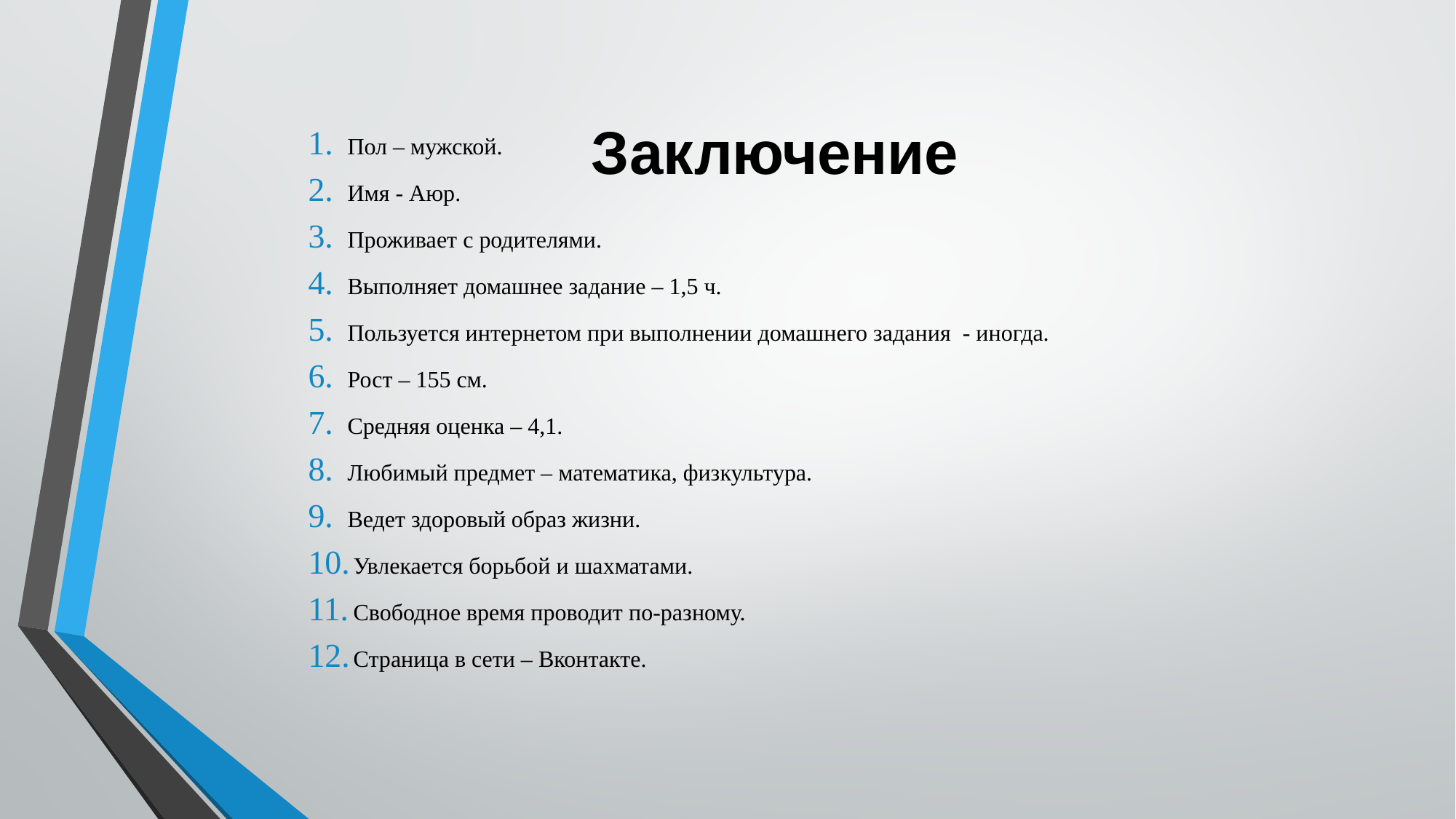

# Заключение
Пол – мужской.
Имя - Аюр.
Проживает с родителями.
Выполняет домашнее задание – 1,5 ч.
Пользуется интернетом при выполнении домашнего задания  - иногда.
Рост – 155 см.
Средняя оценка – 4,1.
Любимый предмет – математика, физкультура.
Ведет здоровый образ жизни.
 Увлекается борьбой и шахматами.
 Свободное время проводит по-разному.
 Страница в сети – Вконтакте.